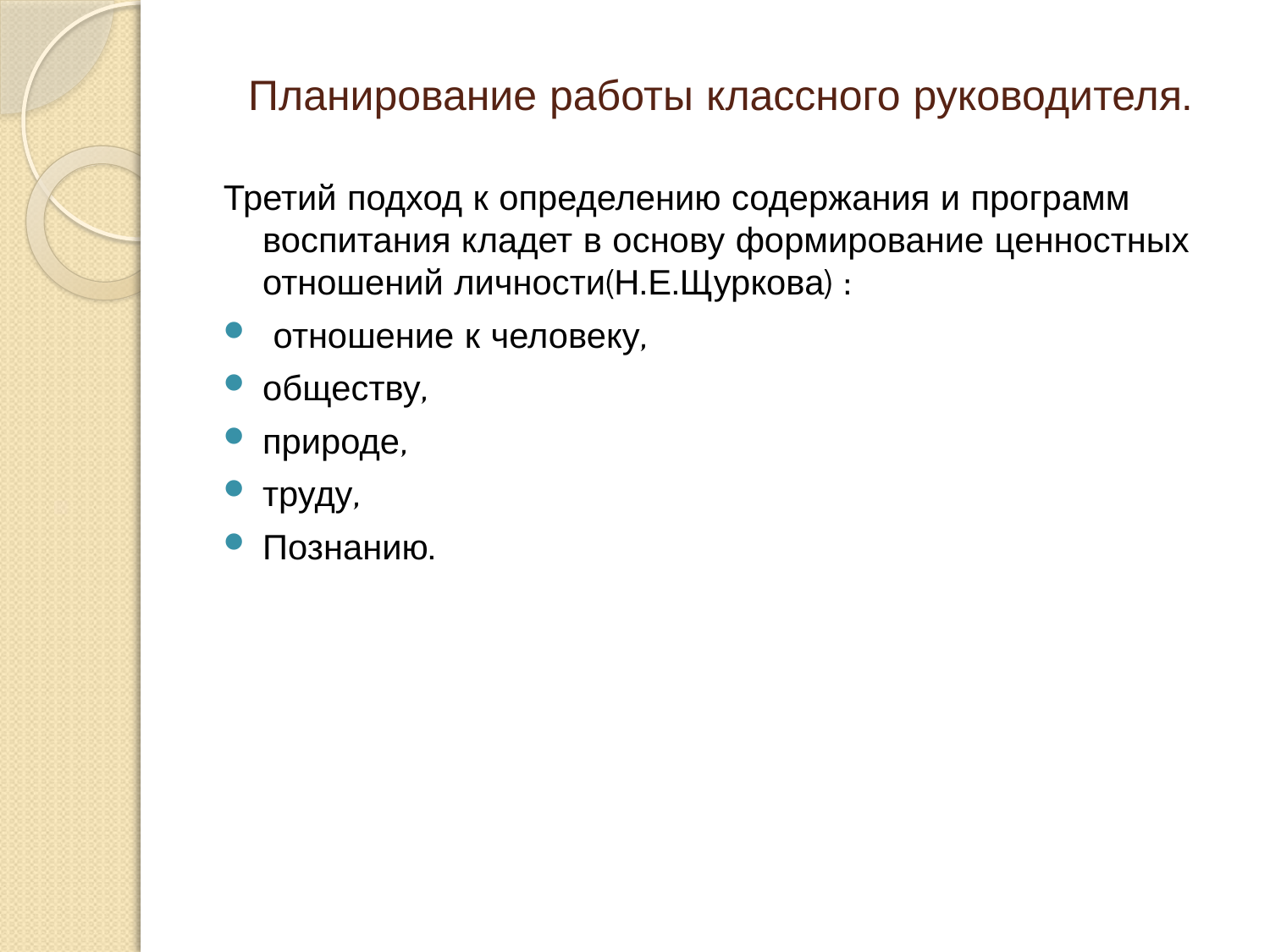

# Планирование работы классного руководителя.
Третий подход к определению содержания и программ воспитания кладет в основу формирование ценностных отношений личности(Н.Е.Щуркова) :
 отношение к человеку,
обществу,
природе,
труду,
Познанию.